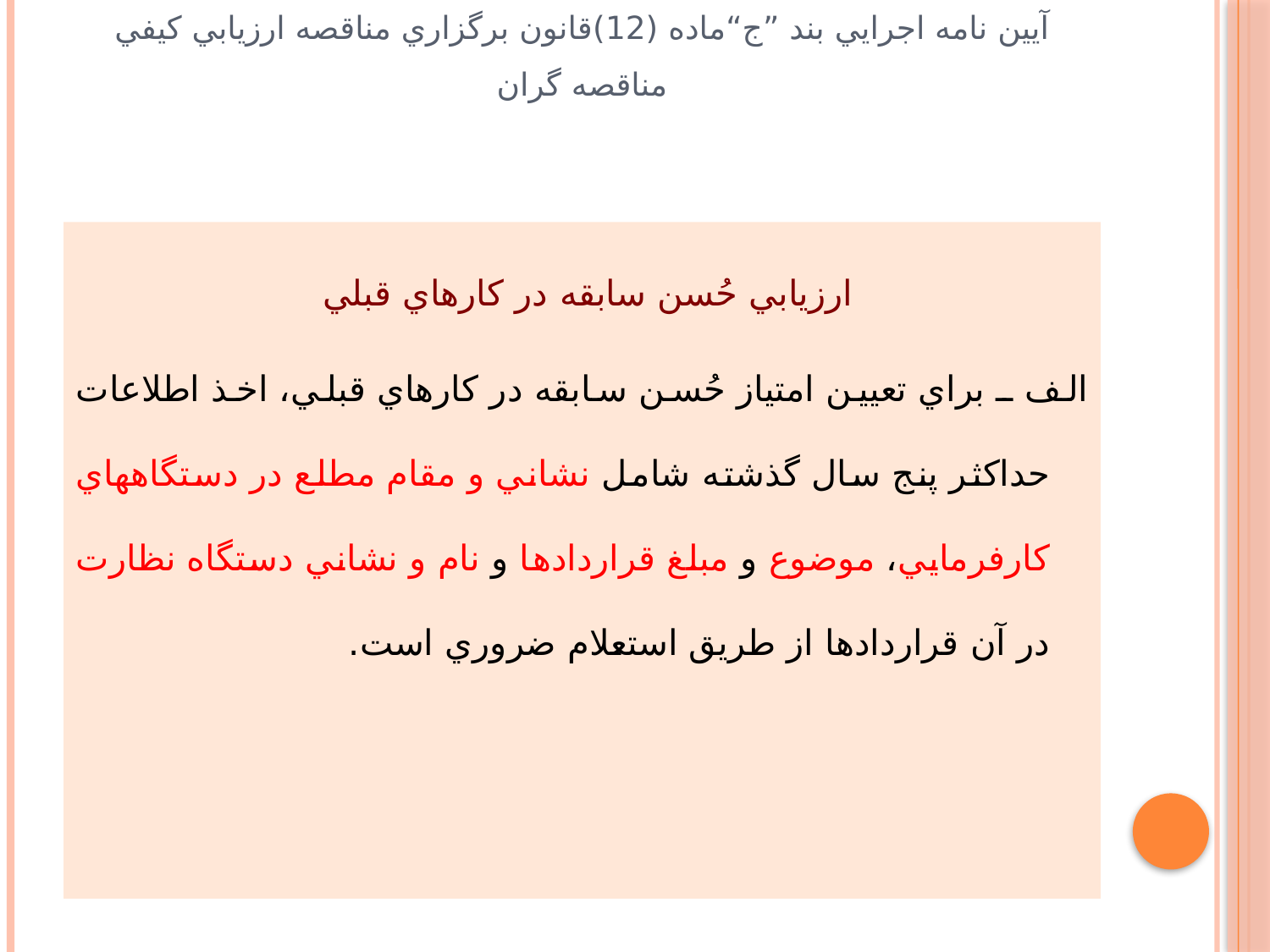

# آيين نامه اجرايي بند ”ج“ماده (12)قانون برگزاري مناقصه ارزيابي كيفي مناقصه گران
ارزيابي حُسن سابقه در كارهاي قبلي
الف ـ براي تعيين امتياز حُسن سابقه در كارهاي قبلي، اخذ اطلاعات حداكثر پنج سال گذشته شامل نشاني و مقام مطلع در دستگاههاي كارفرمايي، موضوع و مبلغ قراردادها و نام و نشاني دستگاه نظارت در آن قراردادها از طريق استعلام ضروري است.